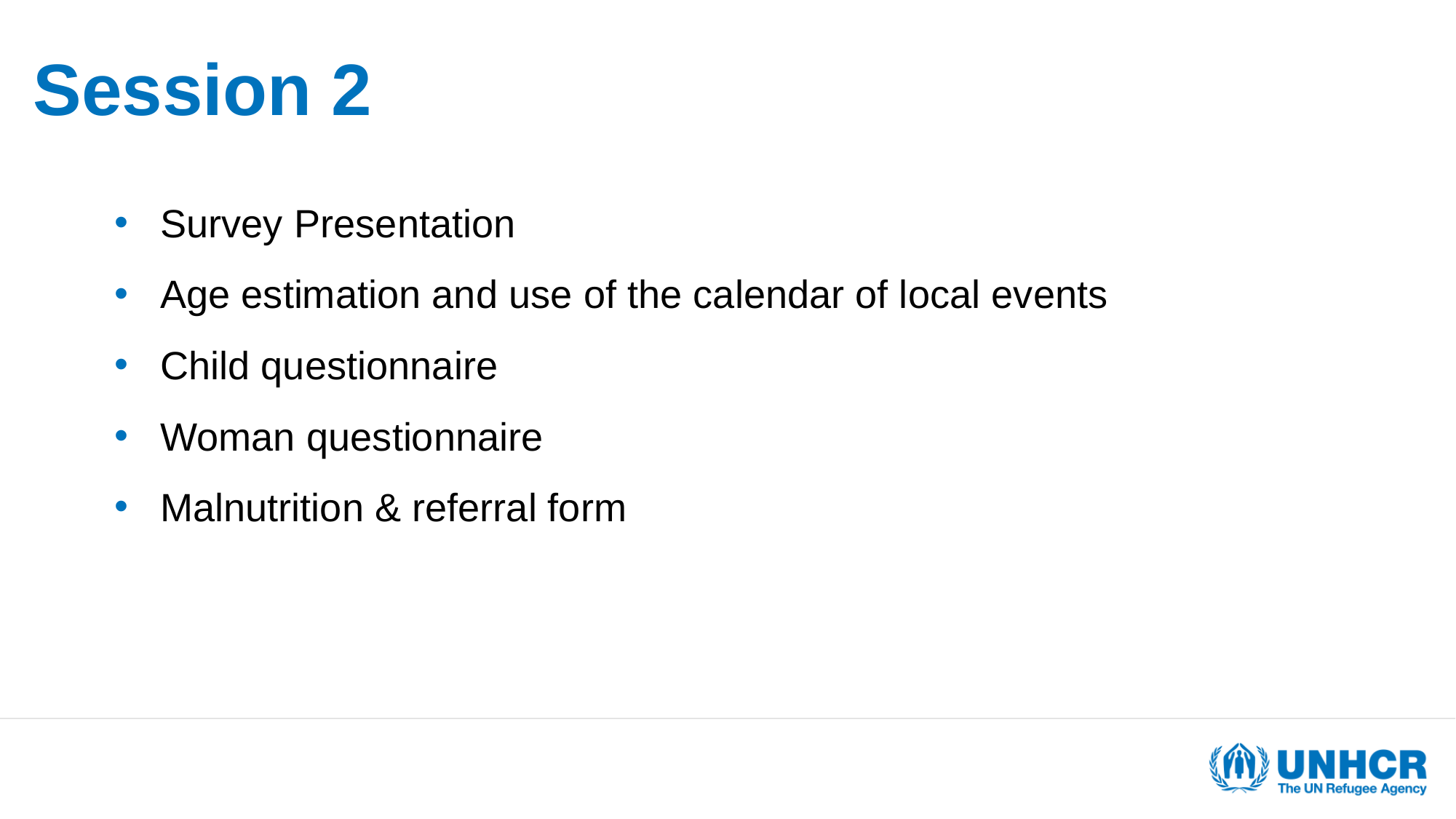

# Session 2
Survey Presentation
Age estimation and use of the calendar of local events
Child questionnaire
Woman questionnaire
Malnutrition & referral form